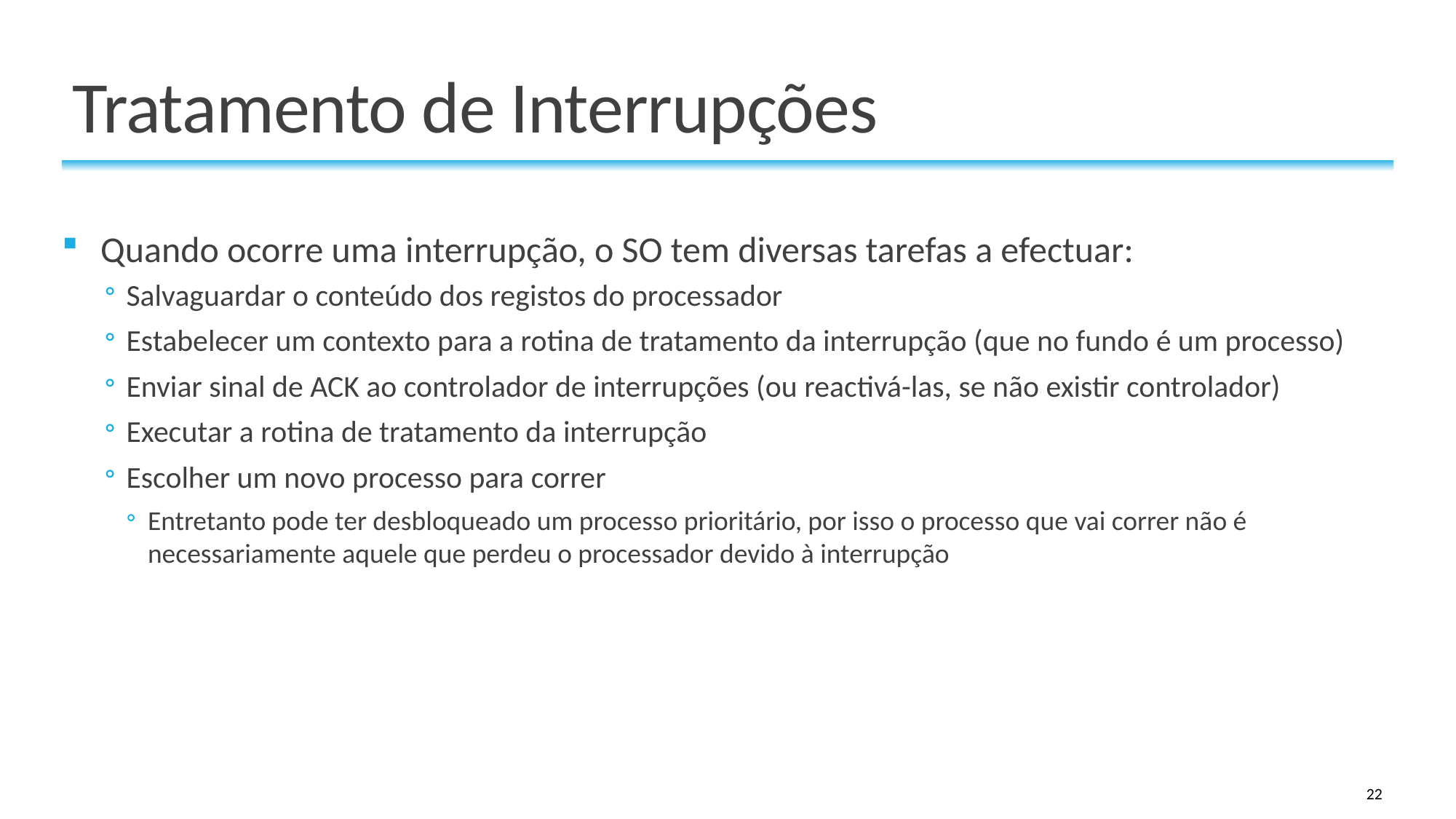

# Tratamento de Interrupções
Quando ocorre uma interrupção, o SO tem diversas tarefas a efectuar:
Salvaguardar o conteúdo dos registos do processador
Estabelecer um contexto para a rotina de tratamento da interrupção (que no fundo é um processo)
Enviar sinal de ACK ao controlador de interrupções (ou reactivá-las, se não existir controlador)
Executar a rotina de tratamento da interrupção
Escolher um novo processo para correr
Entretanto pode ter desbloqueado um processo prioritário, por isso o processo que vai correr não é necessariamente aquele que perdeu o processador devido à interrupção
22